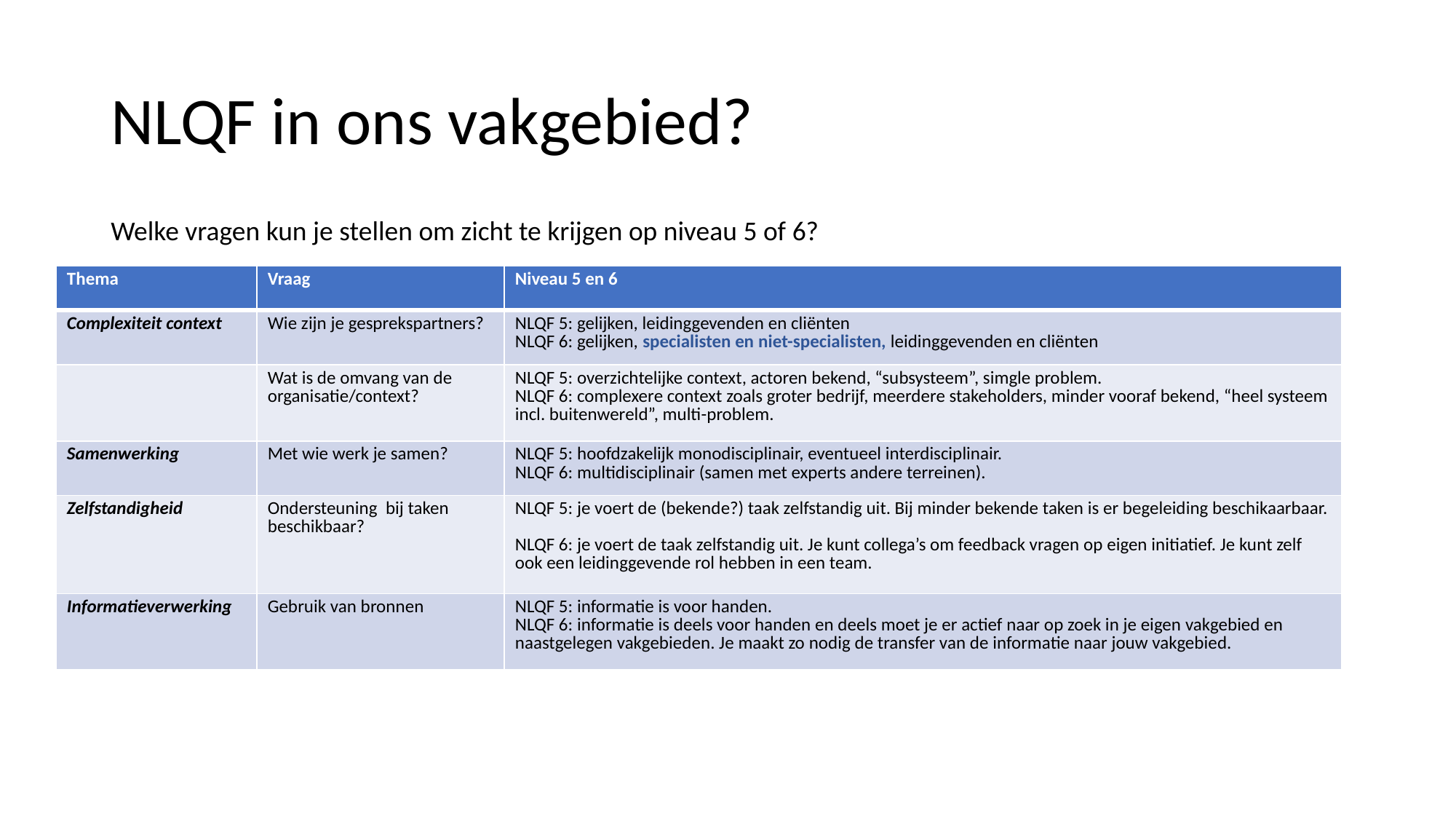

# NLQF in ons vakgebied?
Welke vragen kun je stellen om zicht te krijgen op niveau 5 of 6?
| Thema | Vraag | Niveau 5 en 6 |
| --- | --- | --- |
| Complexiteit context | Wie zijn je gesprekspartners? | NLQF 5: gelijken, leidinggevenden en cliënten NLQF 6: gelijken, specialisten en niet-specialisten, leidinggevenden en cliënten |
|  | Wat is de omvang van de organisatie/context? | NLQF 5: overzichtelijke context, actoren bekend, “subsysteem”, simgle problem. NLQF 6: complexere context zoals groter bedrijf, meerdere stakeholders, minder vooraf bekend, “heel systeem incl. buitenwereld”, multi-problem. |
| Samenwerking | Met wie werk je samen? | NLQF 5: hoofdzakelijk monodisciplinair, eventueel interdisciplinair. NLQF 6: multidisciplinair (samen met experts andere terreinen). |
| Zelfstandigheid | Ondersteuning bij taken beschikbaar? | NLQF 5: je voert de (bekende?) taak zelfstandig uit. Bij minder bekende taken is er begeleiding beschikaarbaar. NLQF 6: je voert de taak zelfstandig uit. Je kunt collega’s om feedback vragen op eigen initiatief. Je kunt zelf ook een leidinggevende rol hebben in een team. |
| Informatieverwerking | Gebruik van bronnen | NLQF 5: informatie is voor handen. NLQF 6: informatie is deels voor handen en deels moet je er actief naar op zoek in je eigen vakgebied en naastgelegen vakgebieden. Je maakt zo nodig de transfer van de informatie naar jouw vakgebied. |